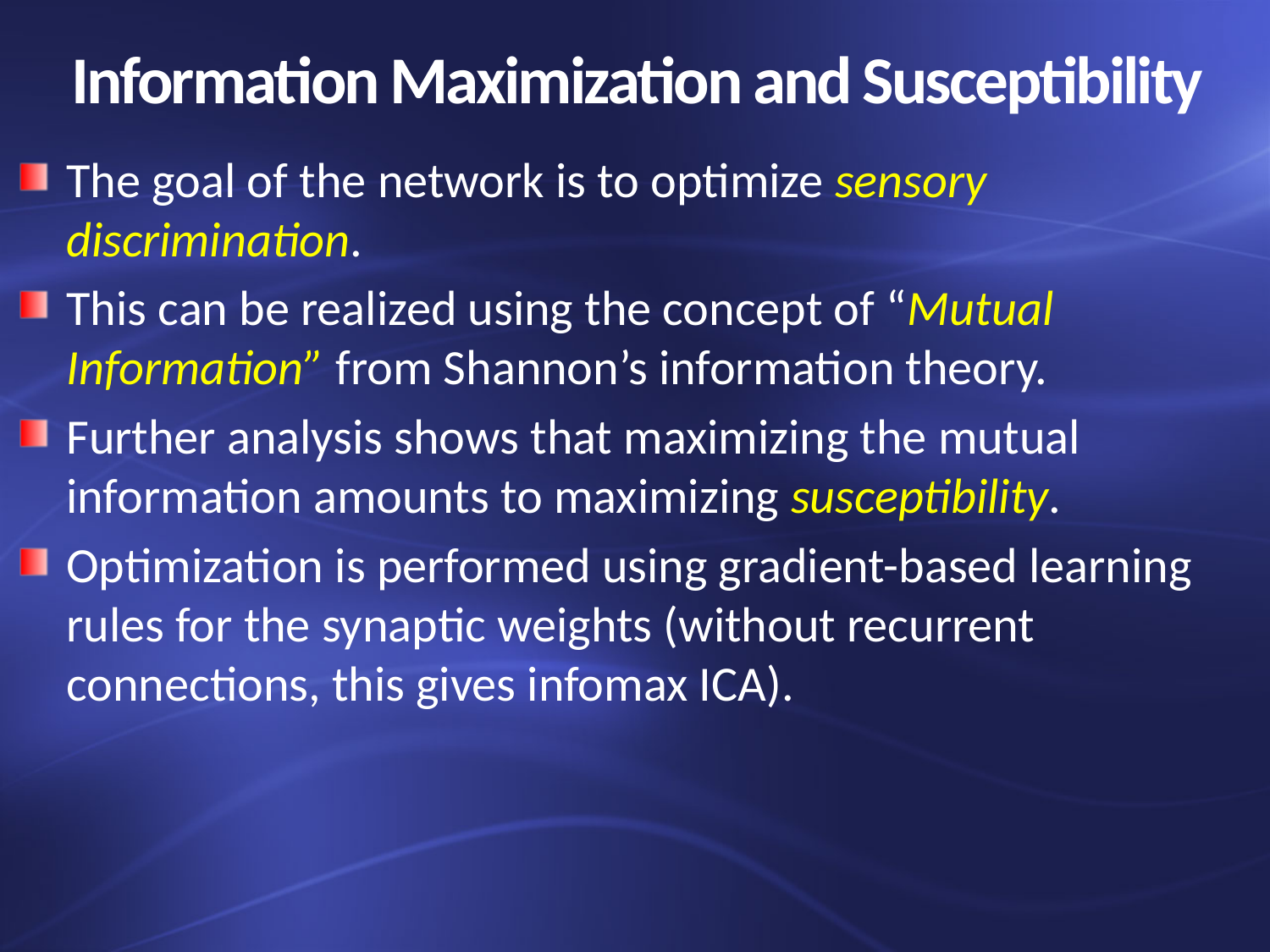

# Information Maximization and Susceptibility
The goal of the network is to optimize sensory discrimination.
This can be realized using the concept of “Mutual Information” from Shannon’s information theory.
Further analysis shows that maximizing the mutual information amounts to maximizing susceptibility.
Optimization is performed using gradient-based learning rules for the synaptic weights (without recurrent connections, this gives infomax ICA).